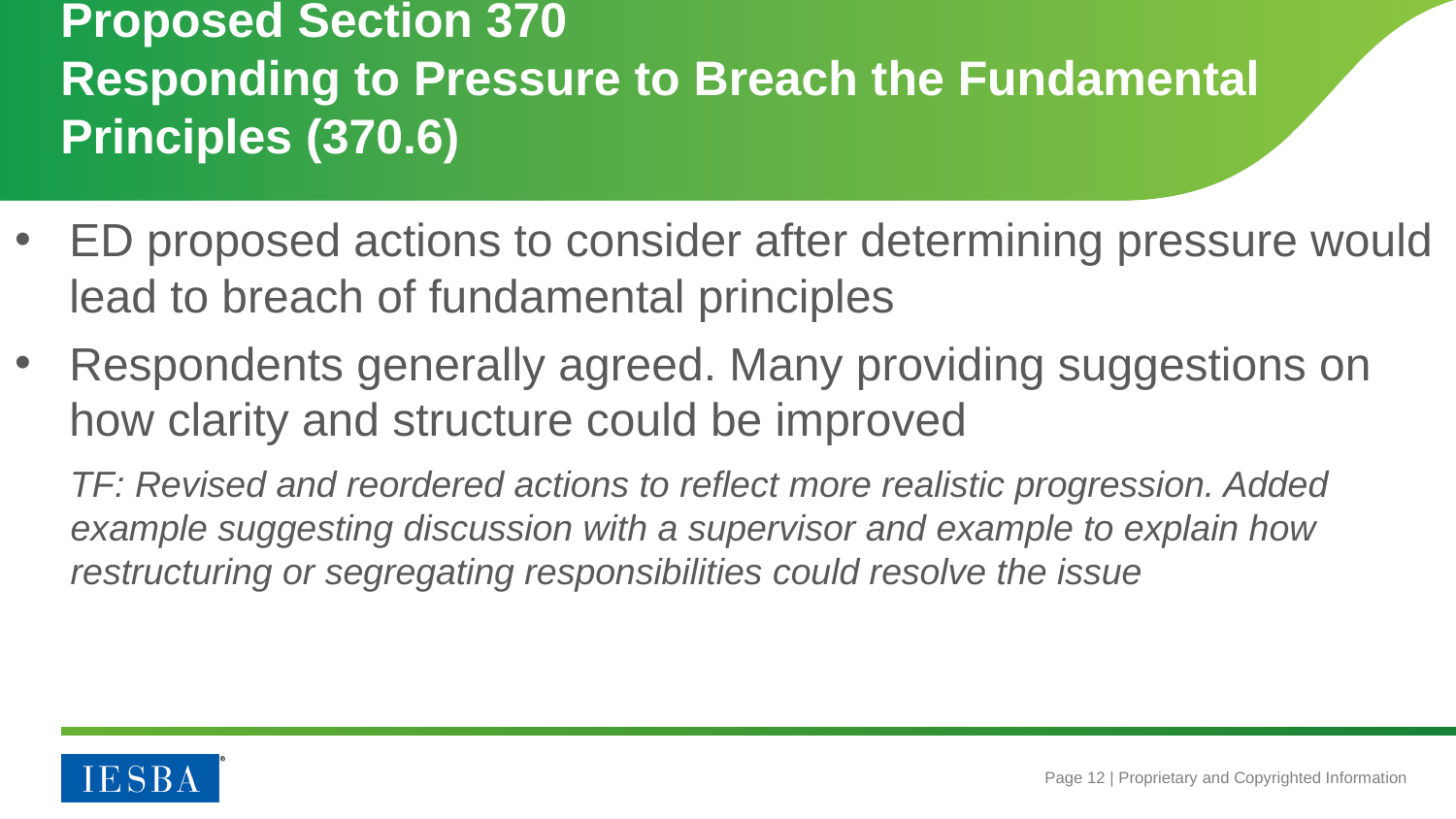

# Proposed Section 370 Responding to Pressure to Breach the Fundamental Principles (370.6)
ED proposed actions to consider after determining pressure would lead to breach of fundamental principles
Respondents generally agreed. Many providing suggestions on how clarity and structure could be improved
TF: Revised and reordered actions to reflect more realistic progression. Added example suggesting discussion with a supervisor and example to explain how restructuring or segregating responsibilities could resolve the issue